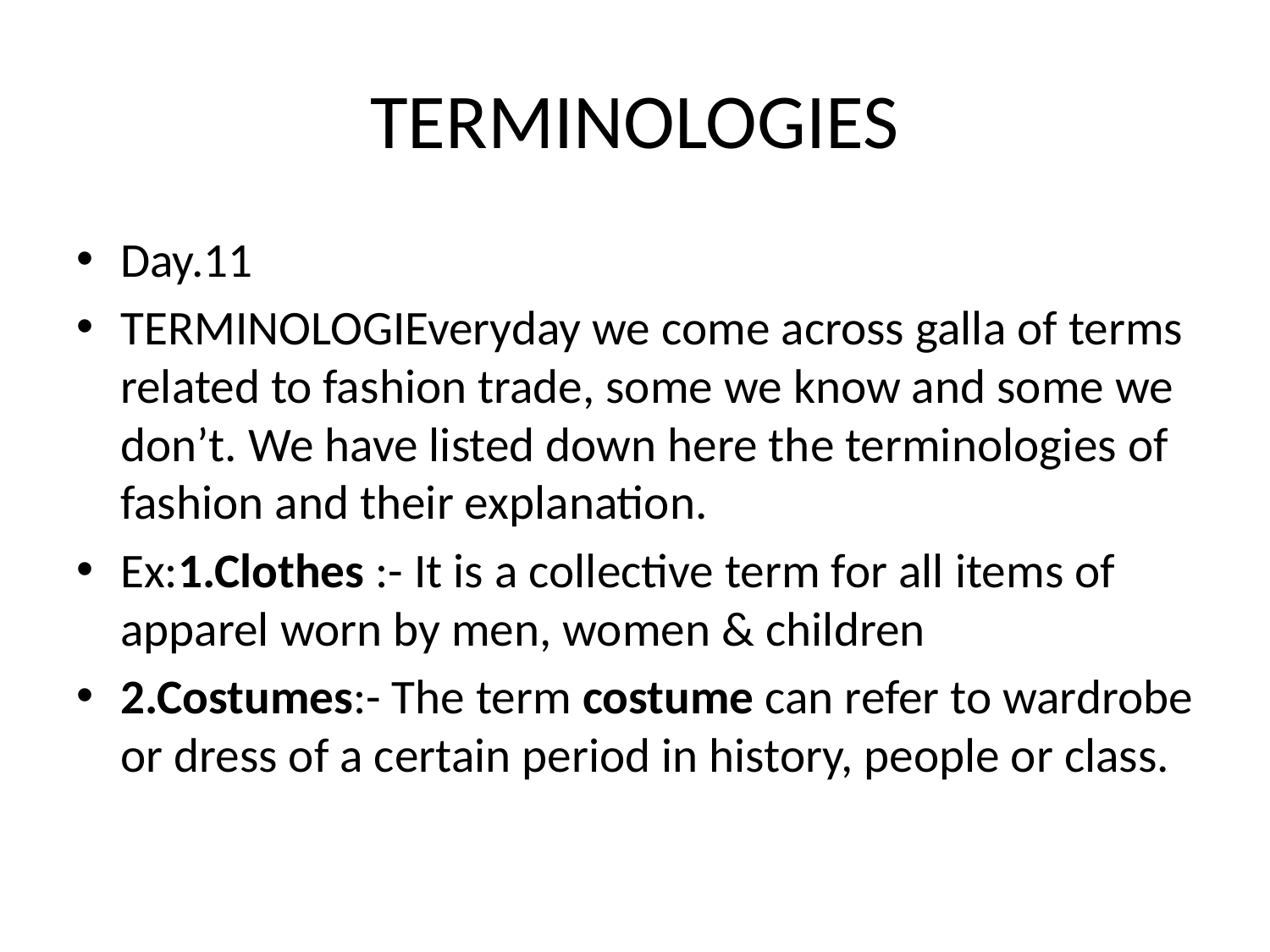

# TERMINOLOGIES
Day.11
TERMINOLOGIEveryday we come across galla of terms related to fashion trade, some we know and some we don’t. We have listed down here the terminologies of fashion and their explanation.
Ex:1.Clothes :- It is a collective term for all items of apparel worn by men, women & children
2.Costumes:- The term costume can refer to wardrobe or dress of a certain period in history, people or class.